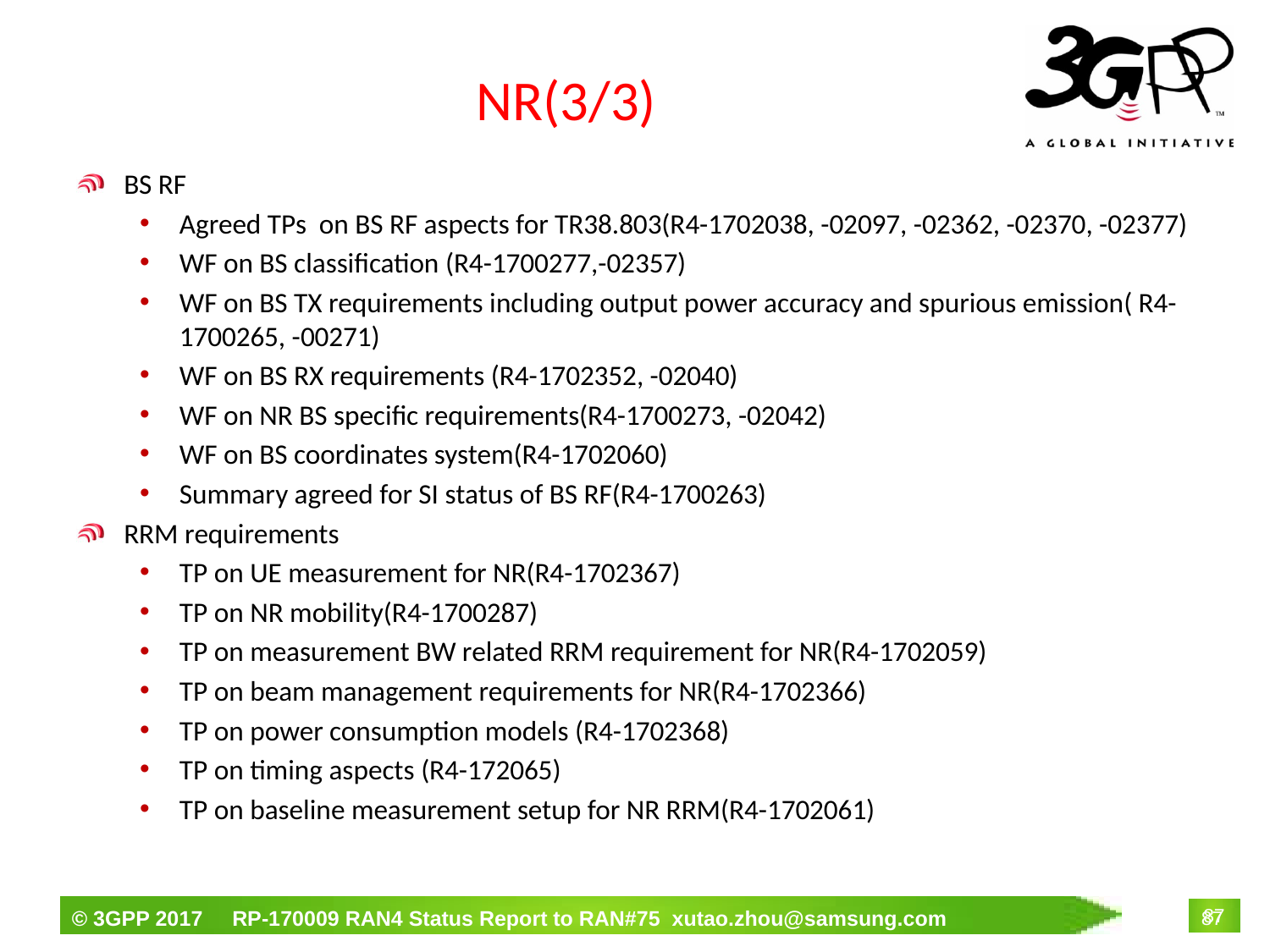

# NR(3/3)
BS RF
Agreed TPs  on BS RF aspects for TR38.803(R4-1702038, -02097, -02362, -02370, -02377)
WF on BS classification (R4-1700277,-02357)
WF on BS TX requirements including output power accuracy and spurious emission( R4-1700265, -00271)
WF on BS RX requirements (R4-1702352, -02040)
WF on NR BS specific requirements(R4-1700273, -02042)
WF on BS coordinates system(R4-1702060)
Summary agreed for SI status of BS RF(R4-1700263)
RRM requirements
TP on UE measurement for NR(R4-1702367)
TP on NR mobility(R4-1700287)
TP on measurement BW related RRM requirement for NR(R4-1702059)
TP on beam management requirements for NR(R4-1702366)
TP on power consumption models (R4-1702368)
TP on timing aspects (R4-172065)
TP on baseline measurement setup for NR RRM(R4-1702061)
87